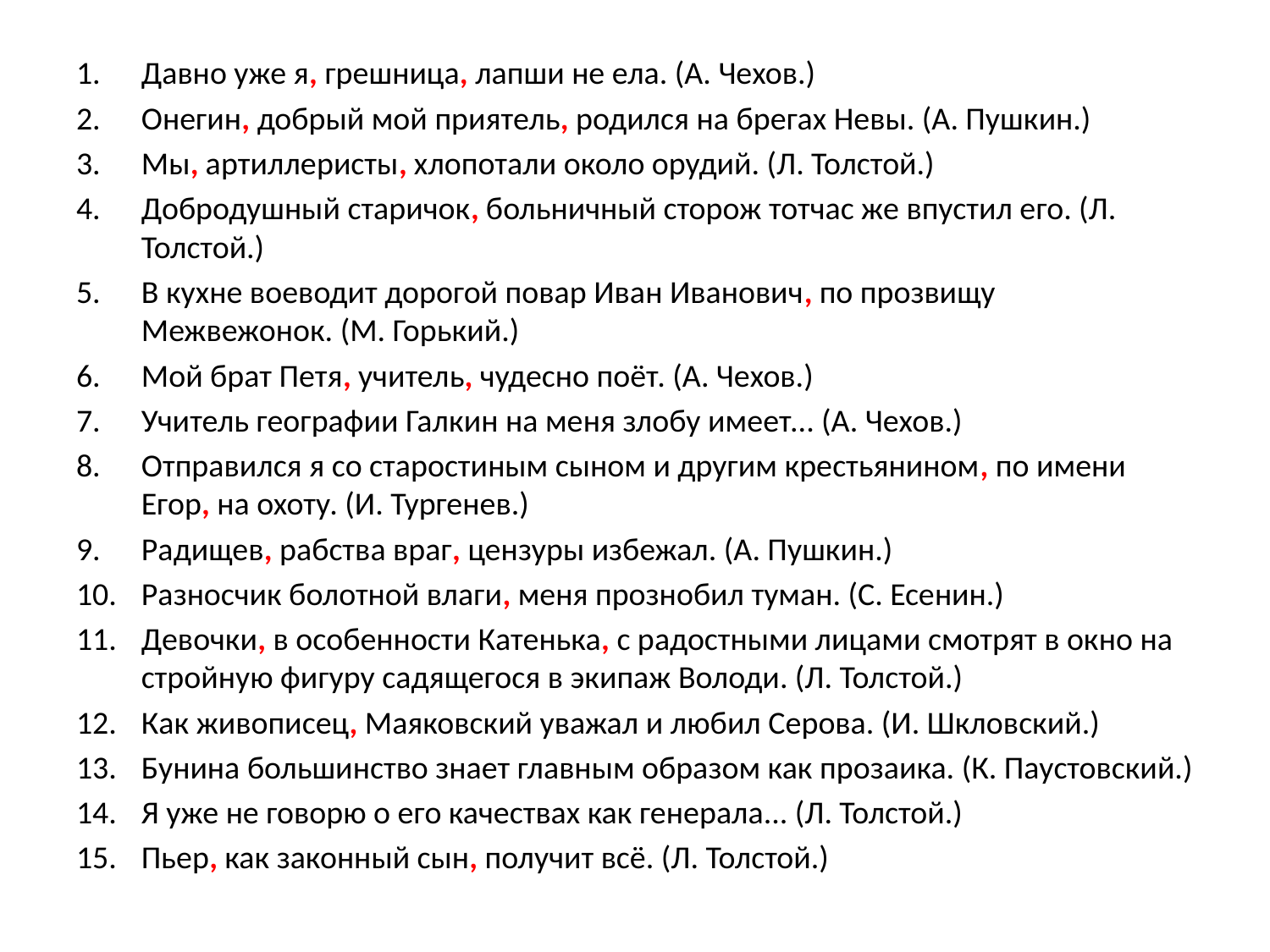

Давно уже я, грешница, лапши не ела. (А. Чехов.)
Онегин, добрый мой приятель, родился на брегах Невы. (А. Пушкин.)
Мы, артиллеристы, хлопотали около орудий. (Л. Толстой.)
Добродушный старичок, больничный сторож тотчас же впустил его. (Л. Толстой.)
В кухне воеводит дорогой повар Иван Иванович, по прозвищу Межвежонок. (М. Горький.)
Мой брат Петя, учитель, чудесно поёт. (А. Чехов.)
Учитель географии Галкин на меня злобу имеет... (А. Чехов.)
Отправился я со старостиным сыном и другим крестьянином, по имени Егор, на охоту. (И. Тургенев.)
Радищев, рабства враг, цензуры избежал. (А. Пушкин.)
Разносчик болотной влаги, меня прознобил туман. (С. Есенин.)
Девочки, в особенности Катенька, с радостными лицами смотрят в окно на стройную фигуру садящегося в экипаж Володи. (Л. Толстой.)
Как живописец, Маяковский уважал и любил Серова. (И. Шкловский.)
Бунина большинство знает главным образом как прозаика. (К. Паустовский.)
Я уже не говорю о его качествах как генерала... (Л. Толстой.)
Пьер, как законный сын, получит всё. (Л. Толстой.)